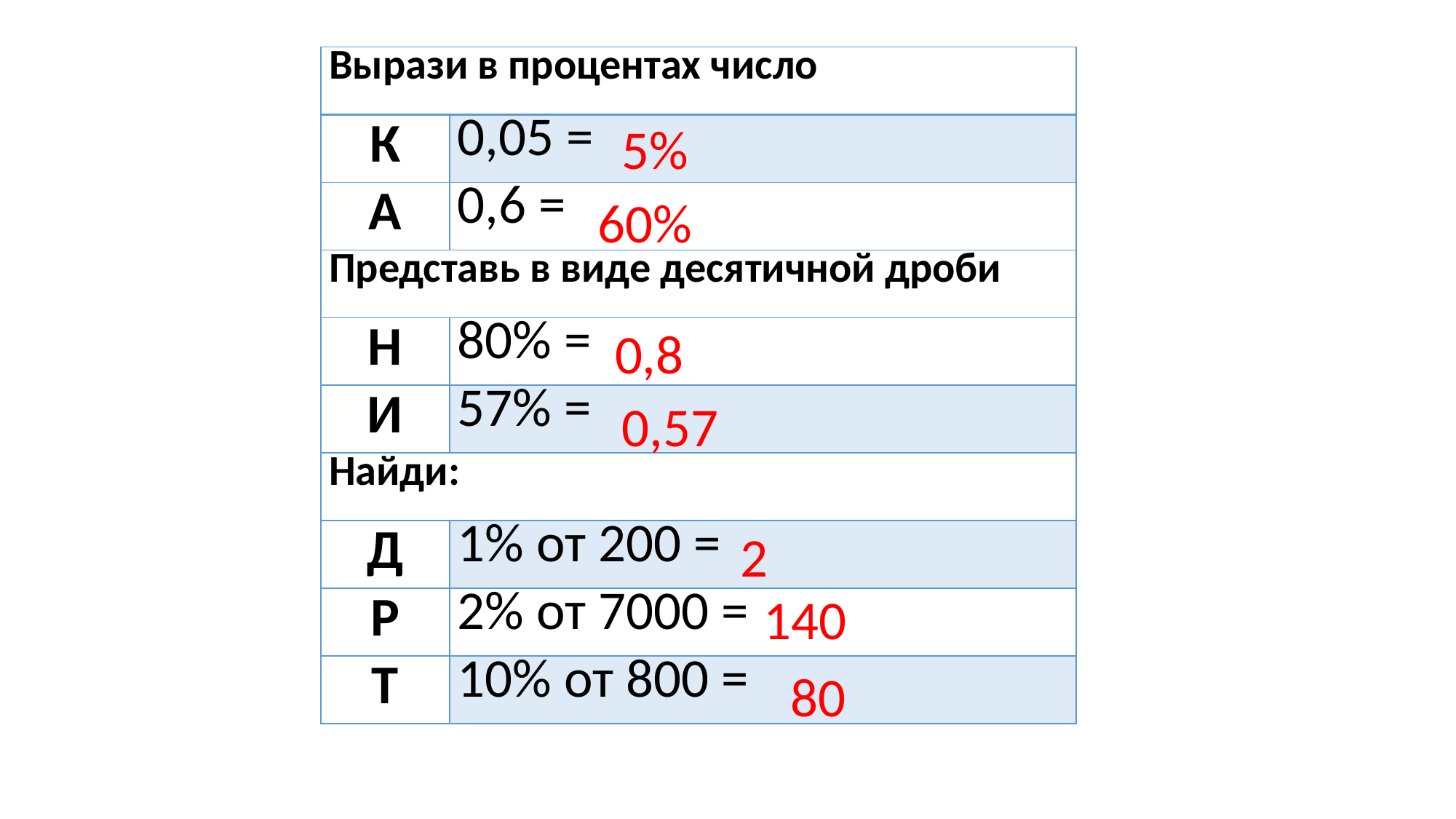

| Вырази в процентах число |  |
| --- | --- |
| К | 0,05 = |
| А | 0,6 = |
| Представь в виде десятичной дроби |  |
| Н | 80% = |
| И | 57% = |
| Найди: |  |
| Д | 1% от 200 = |
| Р | 2% от 7000 = |
| Т | 10% от 800 = |
5%
60%
0,8
0,57
2
140
80